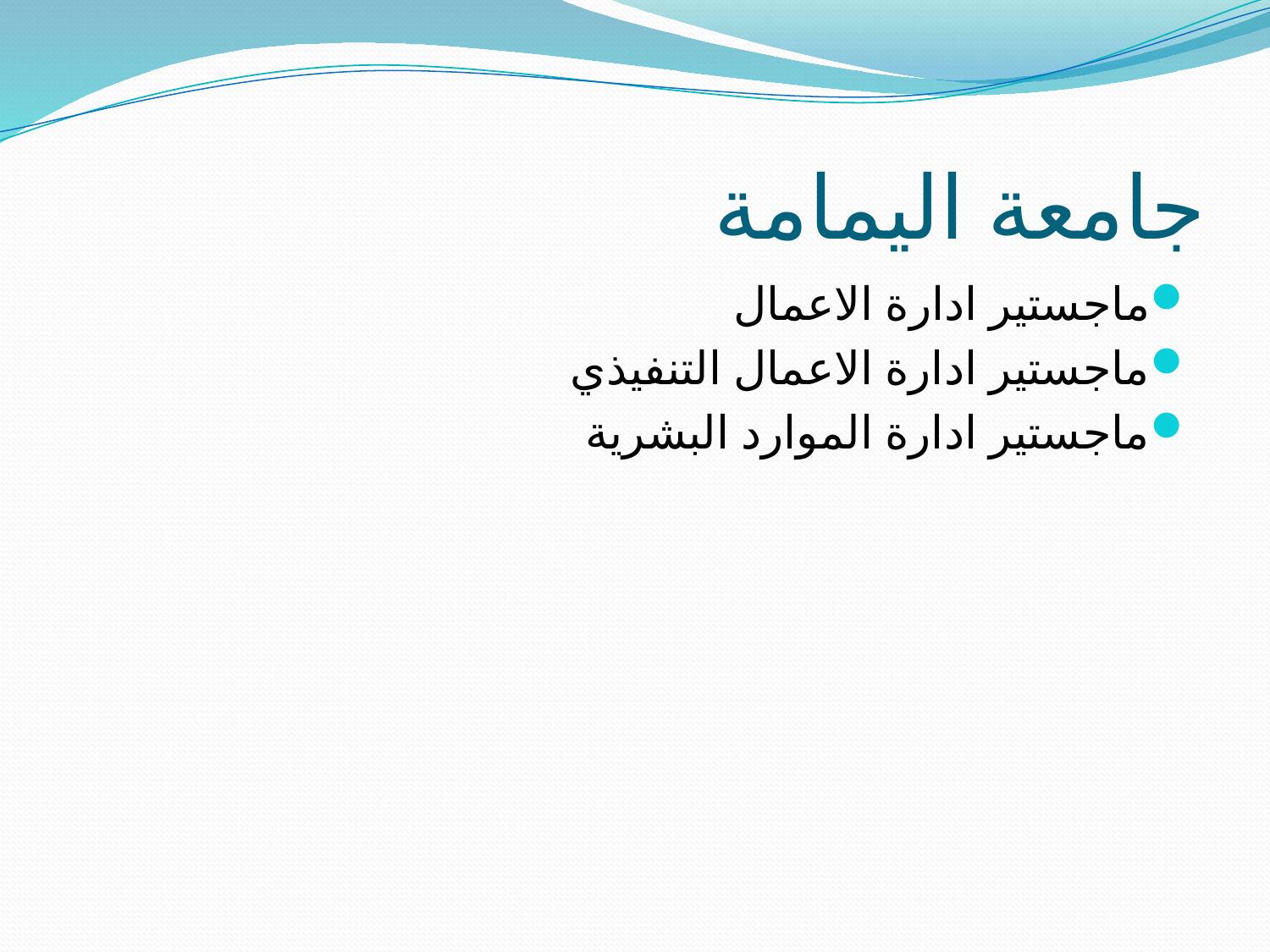

# جامعة اليمامة
ماجستير ادارة الاعمال
ماجستير ادارة الاعمال التنفيذي
ماجستير ادارة الموارد البشرية